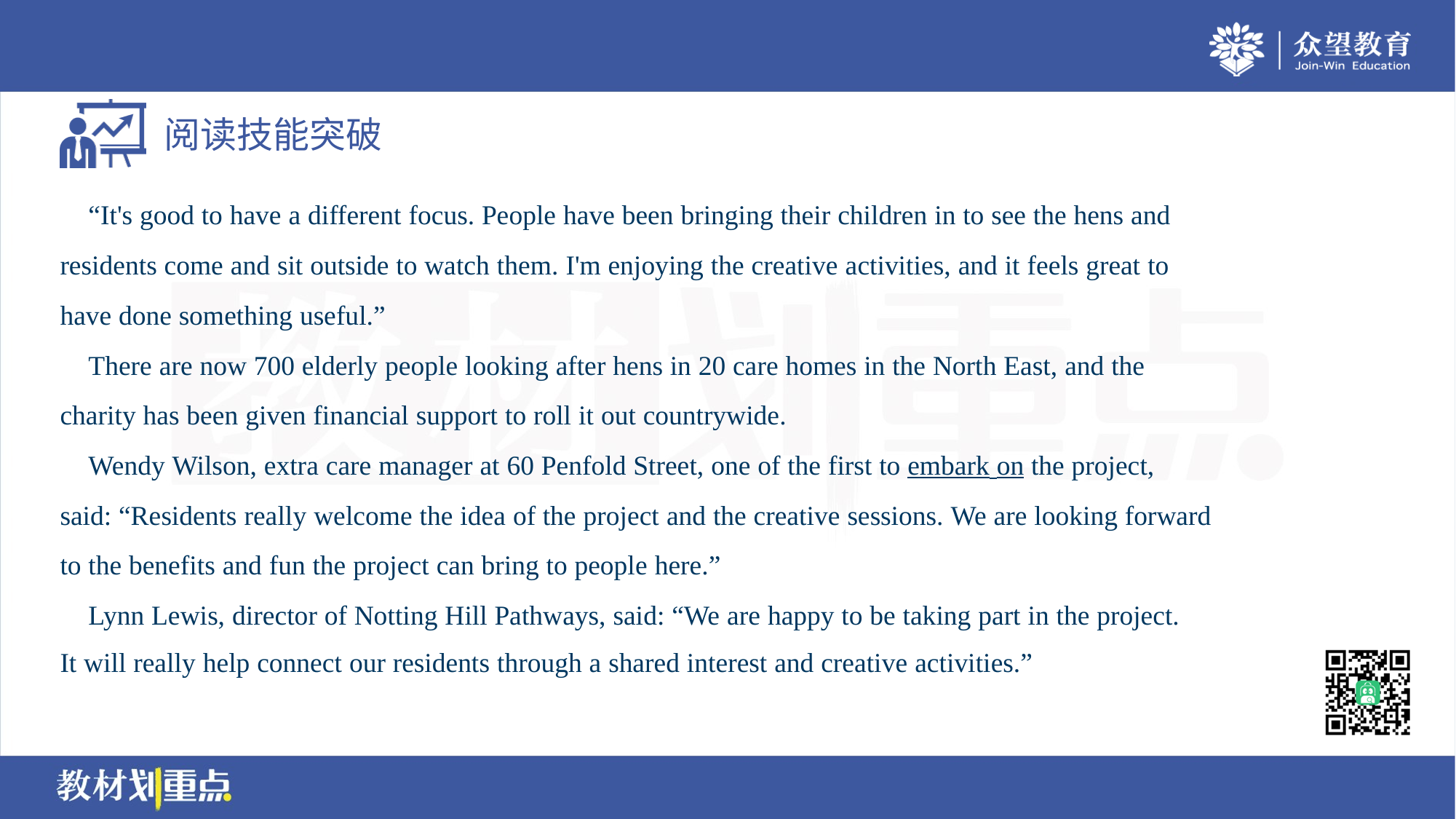

“It's good to have a different focus. People have been bringing their children in to see the hens and
residents come and sit outside to watch them. I'm enjoying the creative activities, and it feels great to
have done something useful.”
    There are now 700 elderly people looking after hens in 20 care homes in the North East, and the
charity has been given financial support to roll it out countrywide.
    Wendy Wilson, extra care manager at 60 Penfold Street, one of the first to embark on the project,
said: “Residents really welcome the idea of the project and the creative sessions. We are looking forward
to the benefits and fun the project can bring to people here.”
    Lynn Lewis, director of Notting Hill Pathways, said: “We are happy to be taking part in the project.
It will really help connect our residents through a shared interest and creative activities.”